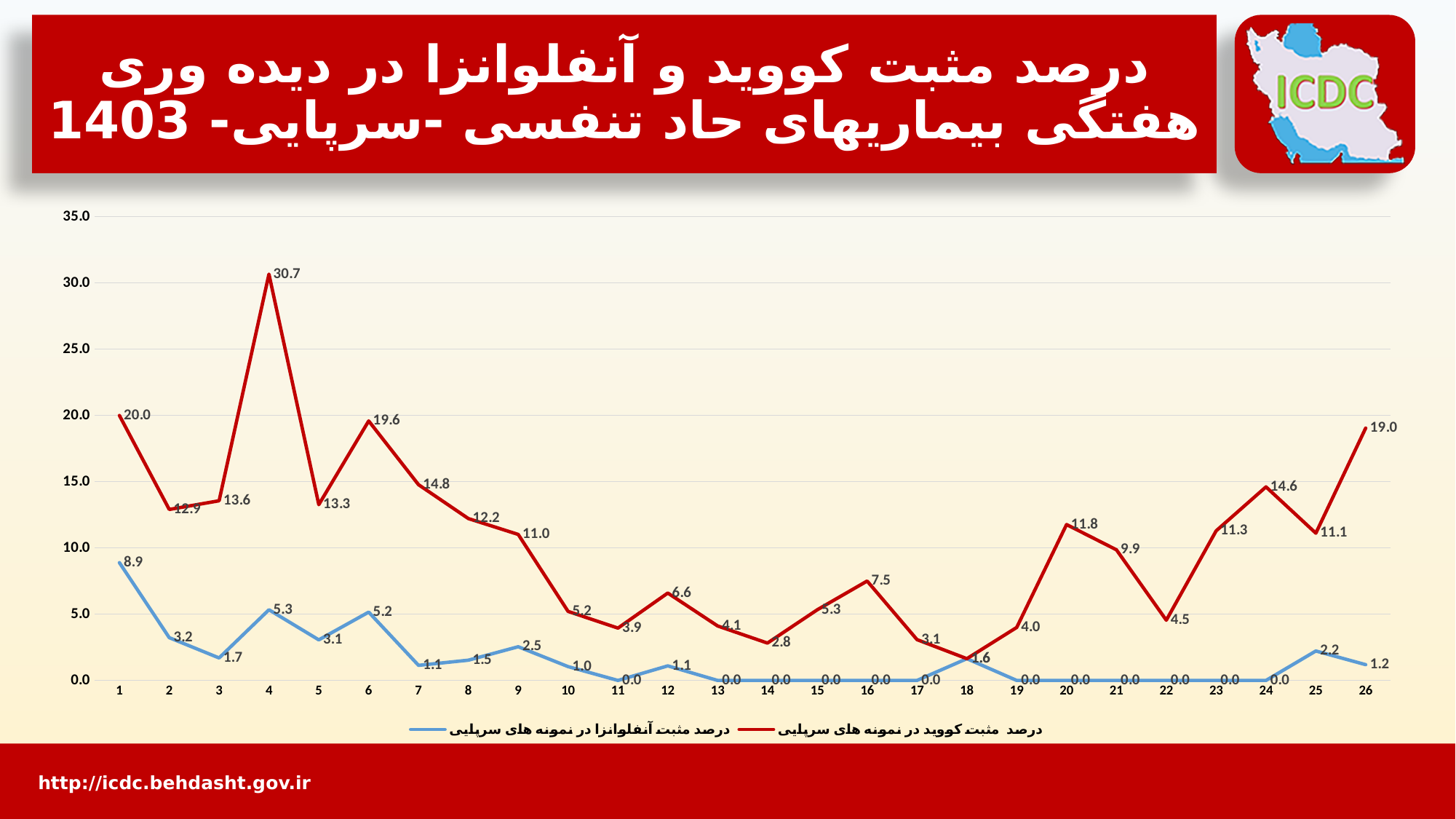

# درصد مثبت کووید و آنفلوانزا در دیده وری هفتگی بیماریهای حاد تنفسی -سرپایی- 1403

### Chart

| Category | درصد مثبت آنفلوانزا در نمونه های سرپایی | درصد  مثبت کووید در نمونه های سرپایی |
|---|---|---|